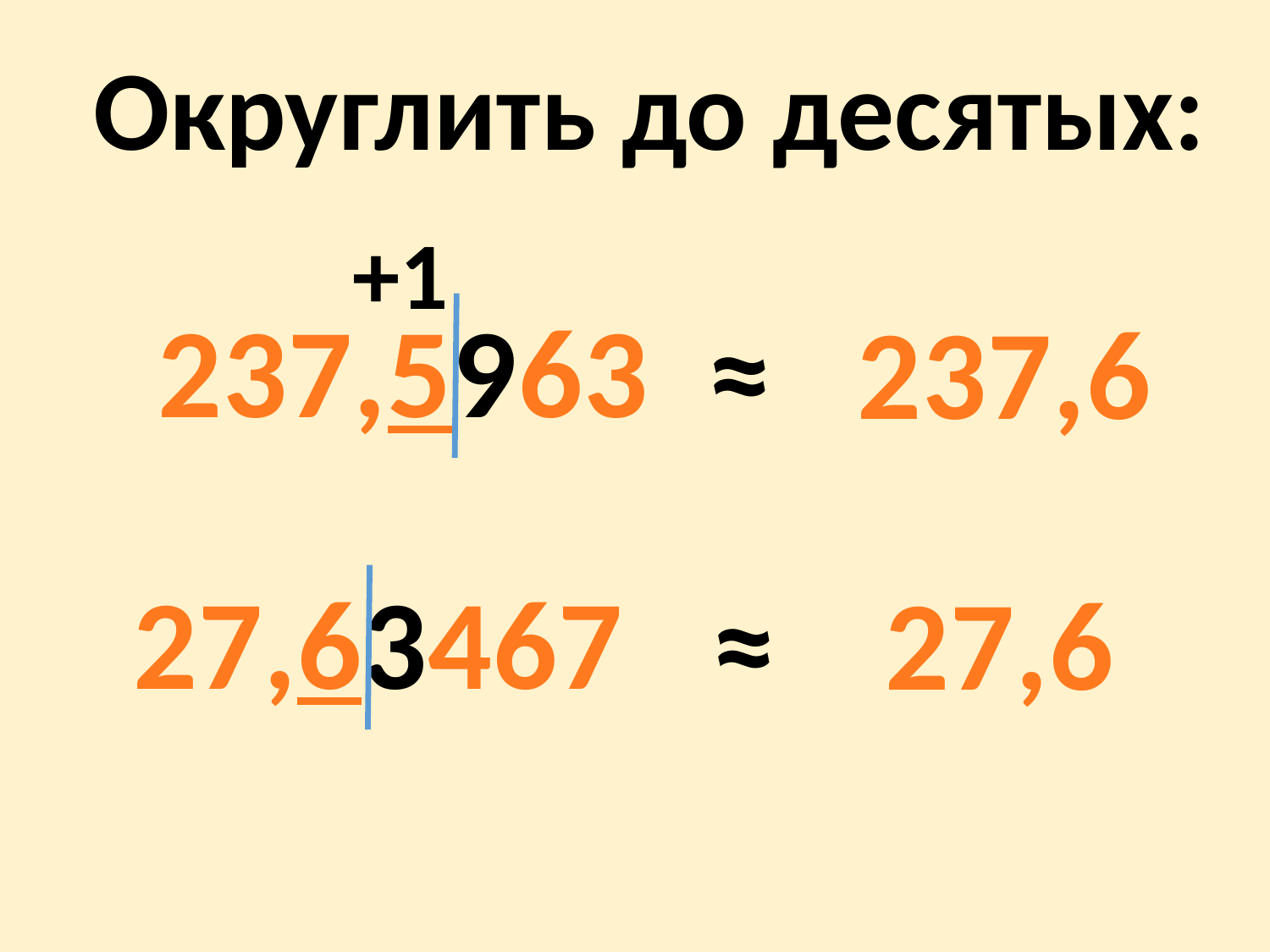

Округлить до десятых:
+1
237,5963  ≈
237,6
27,63467   ≈
27,6